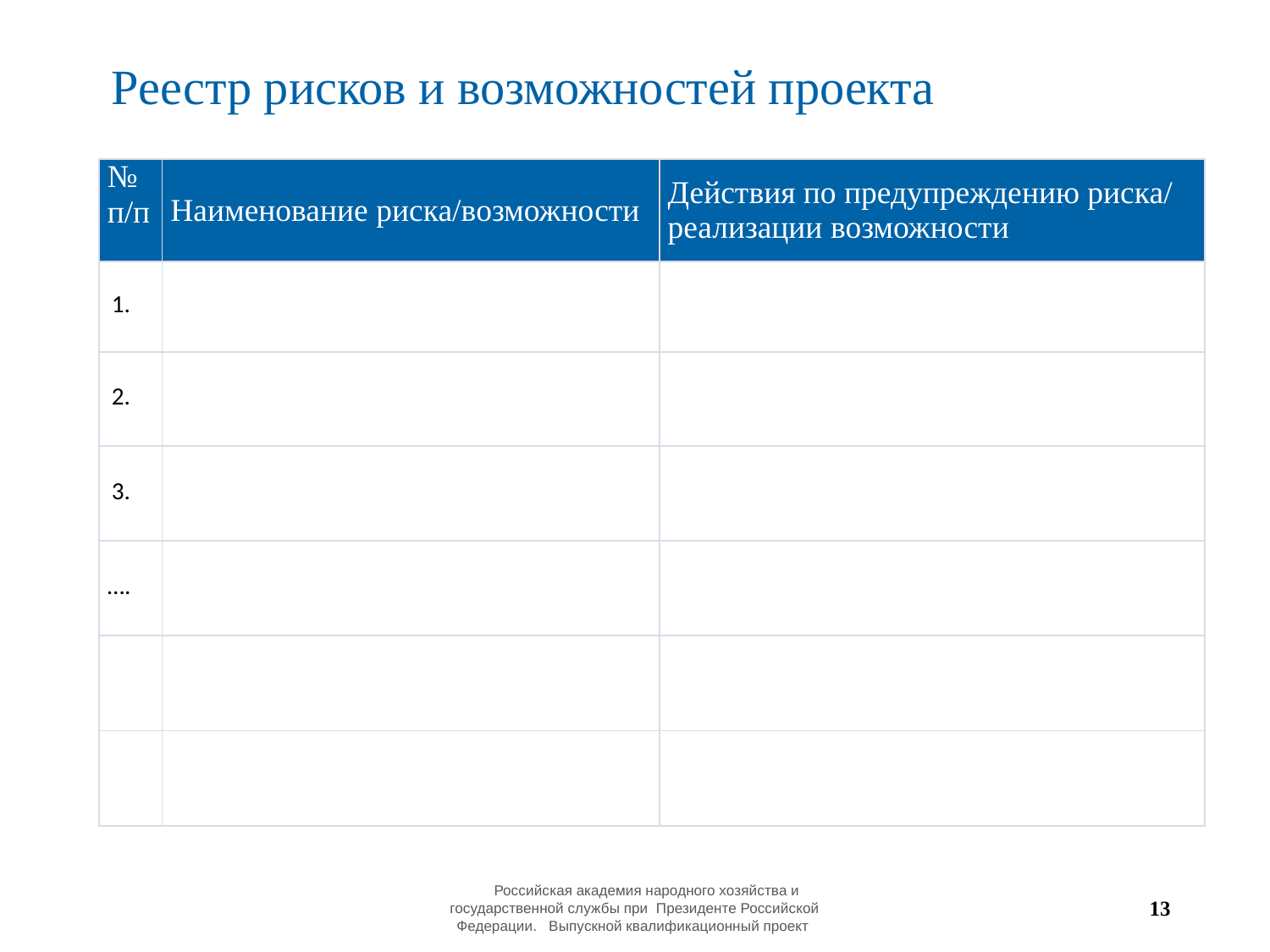

Реестр рисков и возможностей проекта
| № п/п | Наименование риска/возможности | Действия по предупреждению риска/ реализации возможности |
| --- | --- | --- |
| 1. |  |  |
| 2. |  |  |
| 3. |  |  |
| …. |  |  |
|  |  |  |
|  |  |  |
      Российская академия народного хозяйства и государственной службы при  Президенте Российской Федерации.   Выпускной квалификационный проект
13